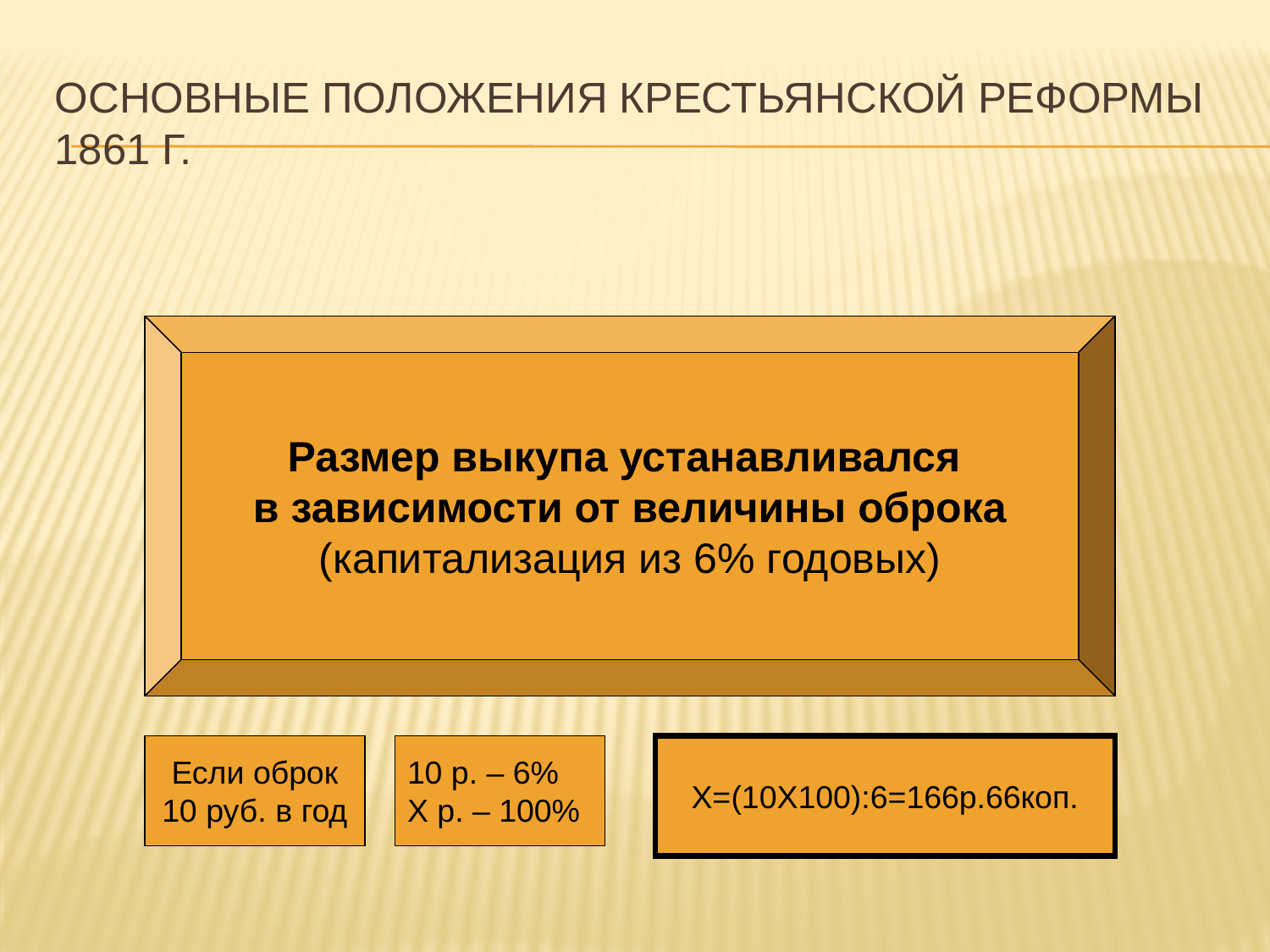

# Основные положения крестьянской реформы 1861 г.
Размер выкупа устанавливался
в зависимости от величины оброка
(капитализация из 6% годовых)
Если оброк
10 руб. в год
10 р. – 6%
Х р. – 100%
Х=(10Χ100):6=166р.66коп.